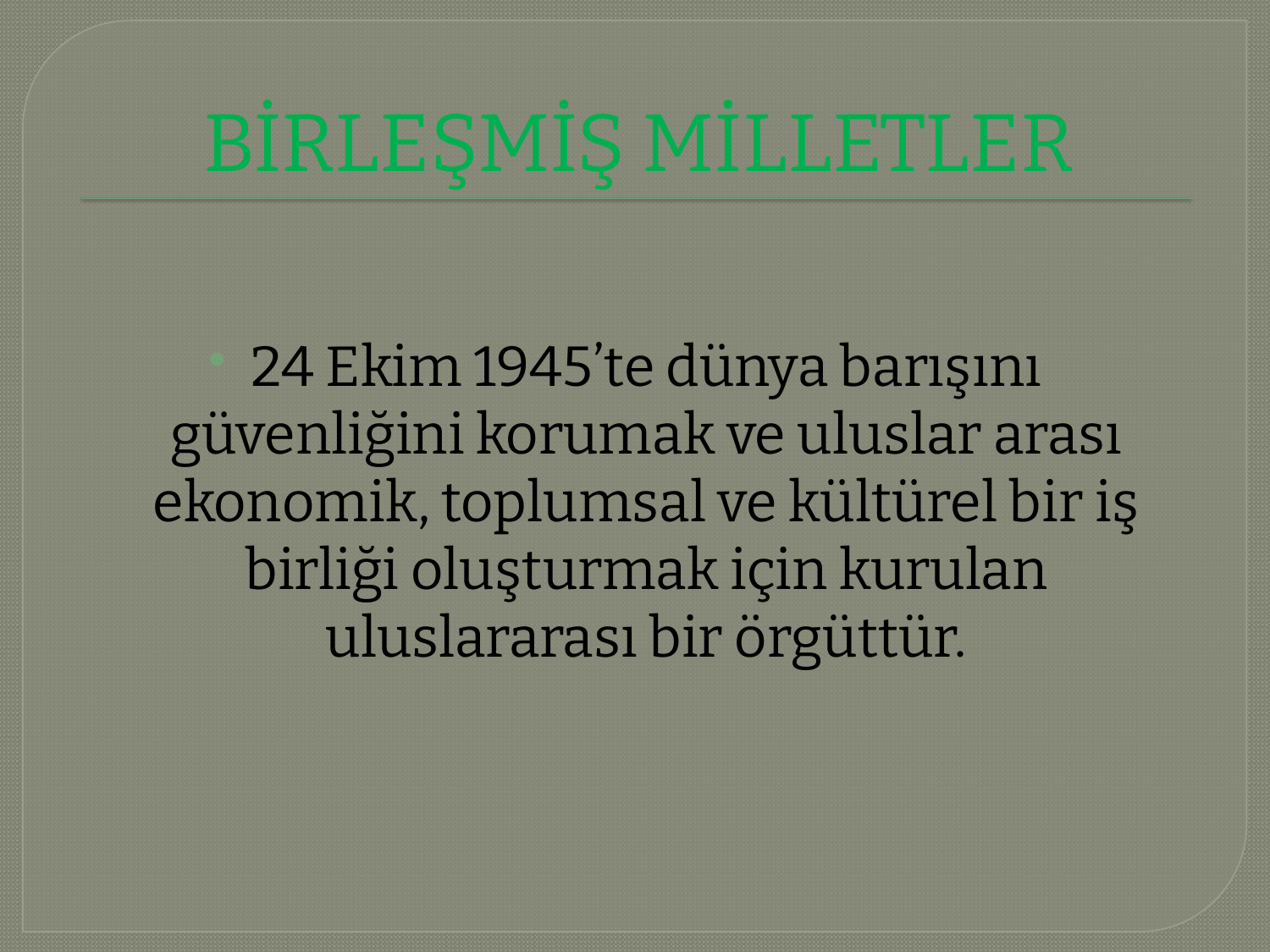

# BİRLEŞMİŞ MİLLETLER
24 Ekim 1945’te dünya barışını güvenliğini korumak ve uluslar arası ekonomik, toplumsal ve kültürel bir iş birliği oluşturmak için kurulan uluslararası bir örgüttür.